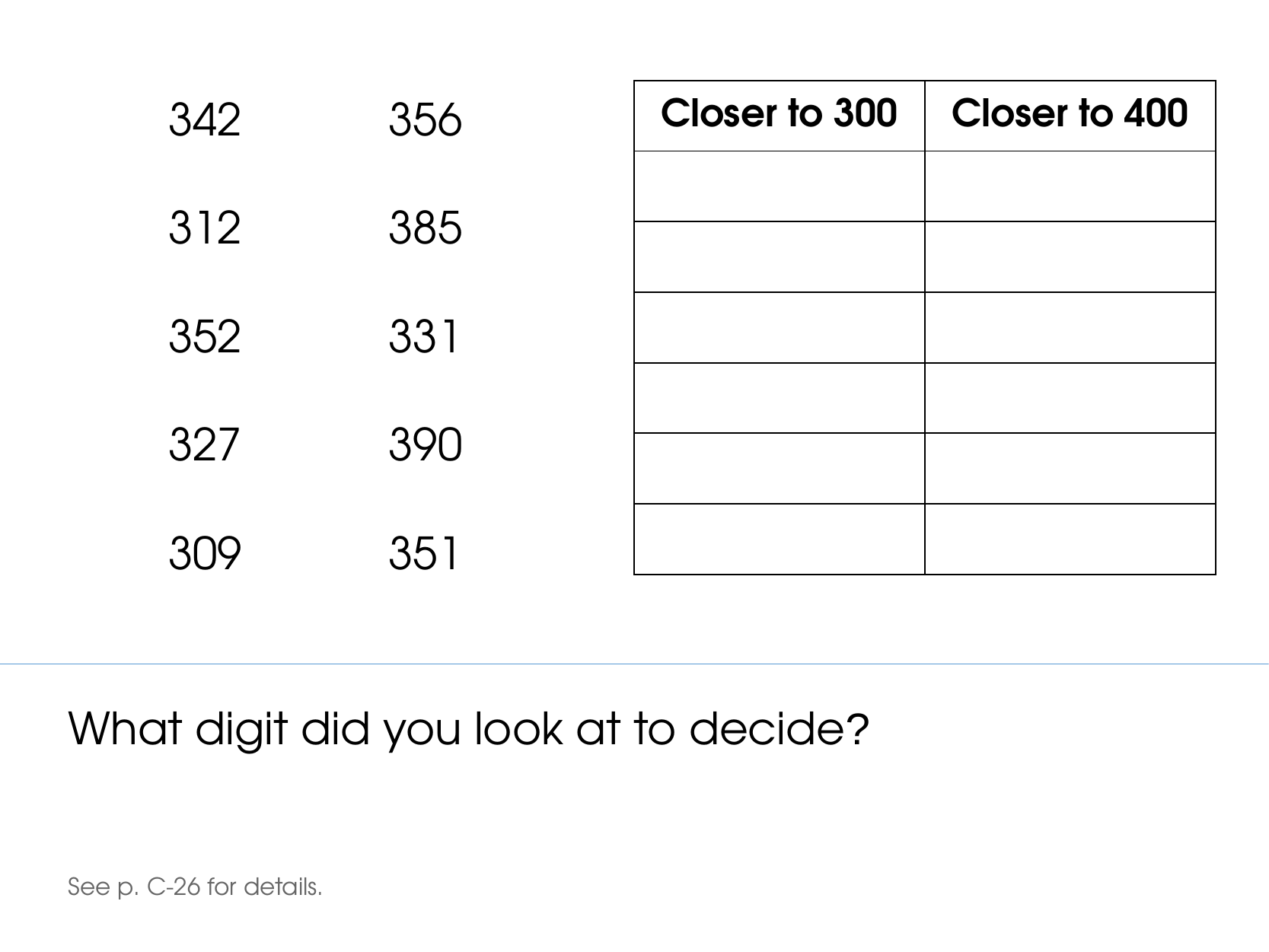

| Closer to 300 | Closer to 400 |
| --- | --- |
|  |  |
|  |  |
|  |  |
|  |  |
|  |  |
|  |  |
342
356
312
385
352
331
327
390
309
351
What digit did you look at to decide?
See p. C-26 for details.